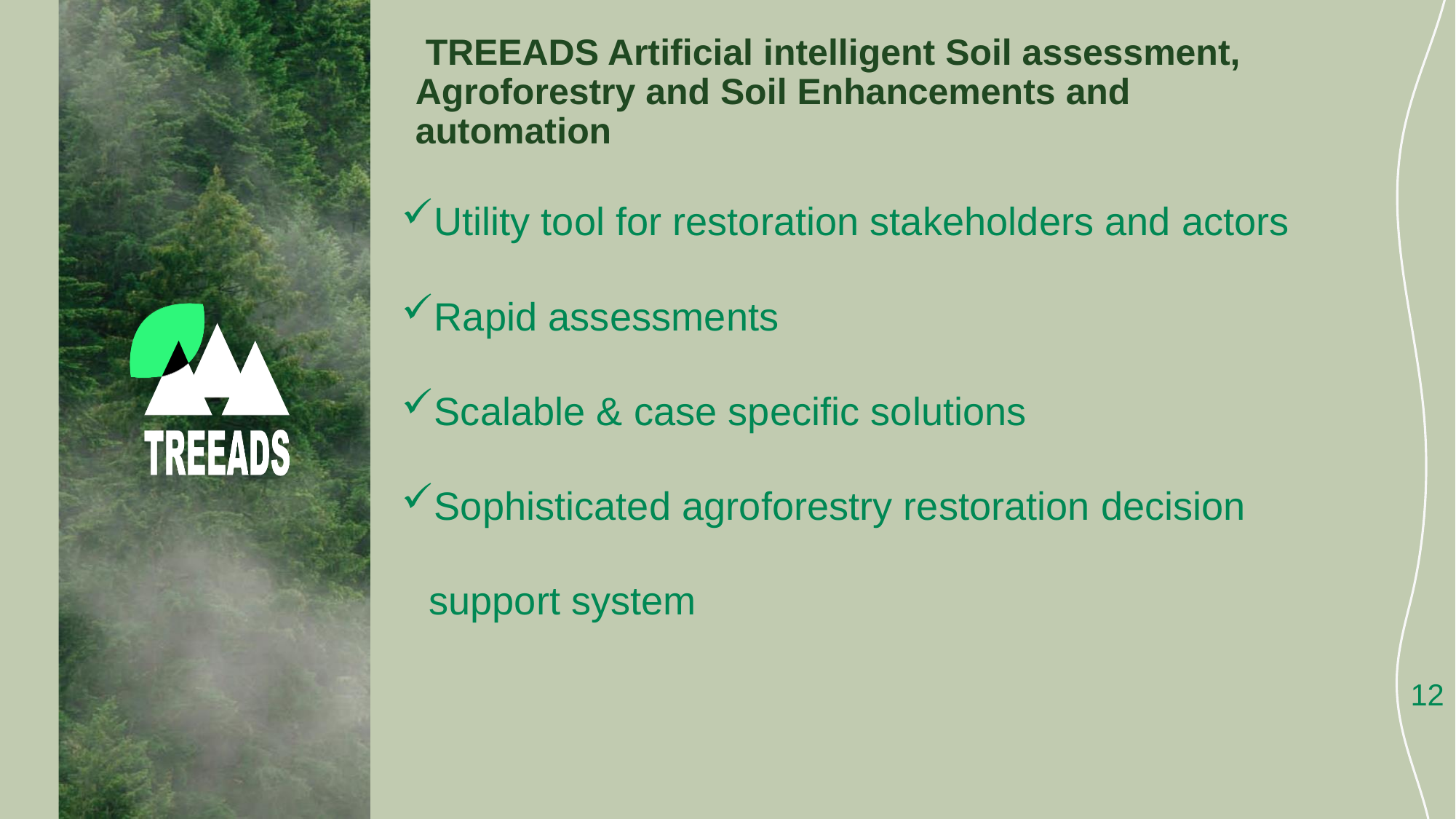

# TREEADS Artificial intelligent Soil assessment, Agroforestry and Soil Enhancements and automation
Utility tool for restoration stakeholders and actors
Rapid assessments
Scalable & case specific solutions
Sophisticated agroforestry restoration decision support system

12